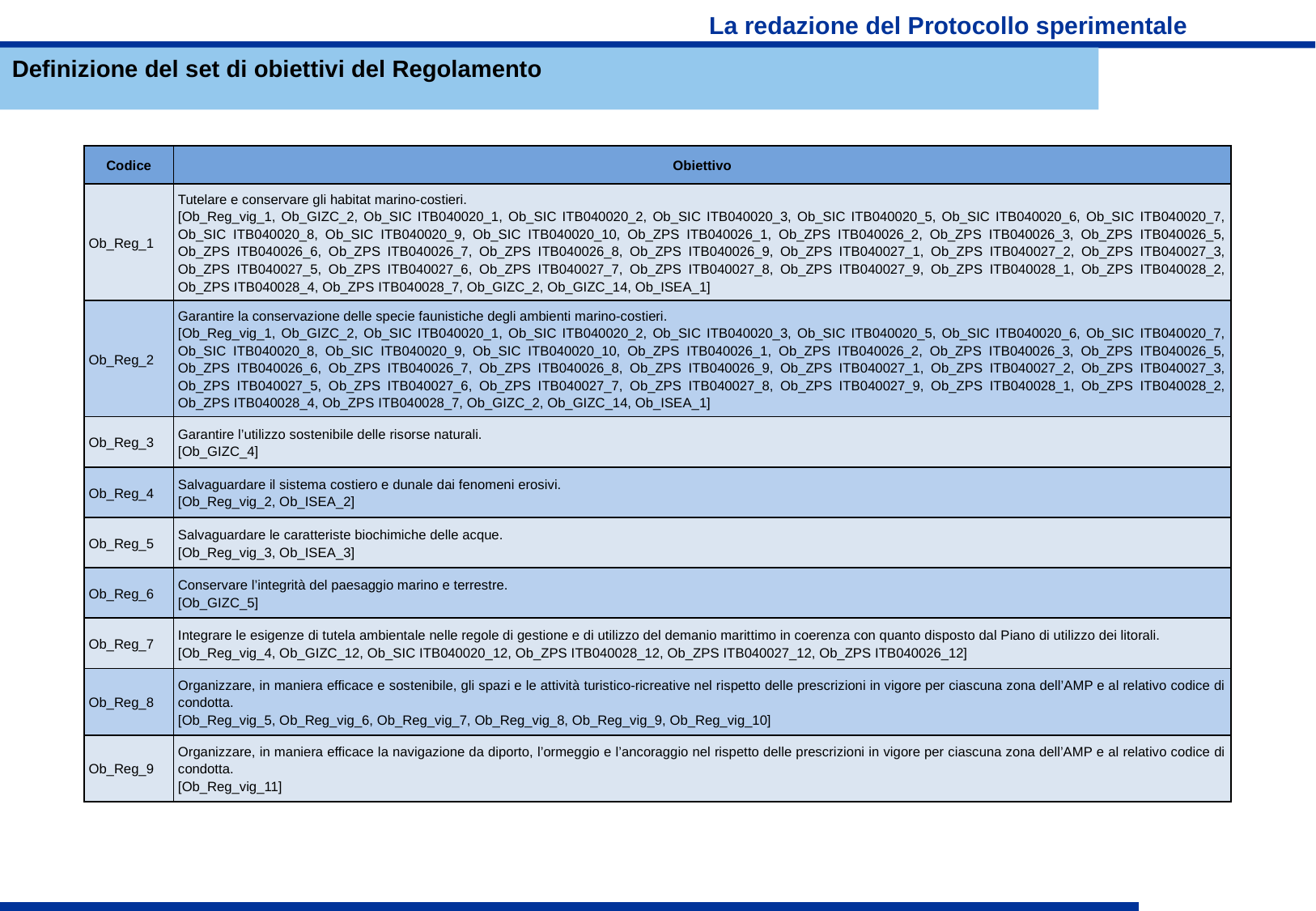

# La redazione del Protocollo sperimentale
Definizione del set di obiettivi del Regolamento
| Codice | Obiettivo |
| --- | --- |
| Ob\_Reg\_1 | Tutelare e conservare gli habitat marino-costieri. [Ob\_Reg\_vig\_1, Ob\_GIZC\_2, Ob\_SIC ITB040020\_1, Ob\_SIC ITB040020\_2, Ob\_SIC ITB040020\_3, Ob\_SIC ITB040020\_5, Ob\_SIC ITB040020\_6, Ob\_SIC ITB040020\_7, Ob\_SIC ITB040020\_8, Ob\_SIC ITB040020\_9, Ob\_SIC ITB040020\_10, Ob\_ZPS ITB040026\_1, Ob\_ZPS ITB040026\_2, Ob\_ZPS ITB040026\_3, Ob\_ZPS ITB040026\_5, Ob\_ZPS ITB040026\_6, Ob\_ZPS ITB040026\_7, Ob\_ZPS ITB040026\_8, Ob\_ZPS ITB040026\_9, Ob\_ZPS ITB040027\_1, Ob\_ZPS ITB040027\_2, Ob\_ZPS ITB040027\_3, Ob\_ZPS ITB040027\_5, Ob\_ZPS ITB040027\_6, Ob\_ZPS ITB040027\_7, Ob\_ZPS ITB040027\_8, Ob\_ZPS ITB040027\_9, Ob\_ZPS ITB040028\_1, Ob\_ZPS ITB040028\_2, Ob\_ZPS ITB040028\_4, Ob\_ZPS ITB040028\_7, Ob\_GIZC\_2, Ob\_GIZC\_14, Ob\_ISEA\_1] |
| Ob\_Reg\_2 | Garantire la conservazione delle specie faunistiche degli ambienti marino-costieri. [Ob\_Reg\_vig\_1, Ob\_GIZC\_2, Ob\_SIC ITB040020\_1, Ob\_SIC ITB040020\_2, Ob\_SIC ITB040020\_3, Ob\_SIC ITB040020\_5, Ob\_SIC ITB040020\_6, Ob\_SIC ITB040020\_7, Ob\_SIC ITB040020\_8, Ob\_SIC ITB040020\_9, Ob\_SIC ITB040020\_10, Ob\_ZPS ITB040026\_1, Ob\_ZPS ITB040026\_2, Ob\_ZPS ITB040026\_3, Ob\_ZPS ITB040026\_5, Ob\_ZPS ITB040026\_6, Ob\_ZPS ITB040026\_7, Ob\_ZPS ITB040026\_8, Ob\_ZPS ITB040026\_9, Ob\_ZPS ITB040027\_1, Ob\_ZPS ITB040027\_2, Ob\_ZPS ITB040027\_3, Ob\_ZPS ITB040027\_5, Ob\_ZPS ITB040027\_6, Ob\_ZPS ITB040027\_7, Ob\_ZPS ITB040027\_8, Ob\_ZPS ITB040027\_9, Ob\_ZPS ITB040028\_1, Ob\_ZPS ITB040028\_2, Ob\_ZPS ITB040028\_4, Ob\_ZPS ITB040028\_7, Ob\_GIZC\_2, Ob\_GIZC\_14, Ob\_ISEA\_1] |
| Ob\_Reg\_3 | Garantire l’utilizzo sostenibile delle risorse naturali. [Ob\_GIZC\_4] |
| Ob\_Reg\_4 | Salvaguardare il sistema costiero e dunale dai fenomeni erosivi. [Ob\_Reg\_vig\_2, Ob\_ISEA\_2] |
| Ob\_Reg\_5 | Salvaguardare le caratteriste biochimiche delle acque. [Ob\_Reg\_vig\_3, Ob\_ISEA\_3] |
| Ob\_Reg\_6 | Conservare l’integrità del paesaggio marino e terrestre. [Ob\_GIZC\_5] |
| Ob\_Reg\_7 | Integrare le esigenze di tutela ambientale nelle regole di gestione e di utilizzo del demanio marittimo in coerenza con quanto disposto dal Piano di utilizzo dei litorali. [Ob\_Reg\_vig\_4, Ob\_GIZC\_12, Ob\_SIC ITB040020\_12, Ob\_ZPS ITB040028\_12, Ob\_ZPS ITB040027\_12, Ob\_ZPS ITB040026\_12] |
| Ob\_Reg\_8 | Organizzare, in maniera efficace e sostenibile, gli spazi e le attività turistico-ricreative nel rispetto delle prescrizioni in vigore per ciascuna zona dell’AMP e al relativo codice di condotta. [Ob\_Reg\_vig\_5, Ob\_Reg\_vig\_6, Ob\_Reg\_vig\_7, Ob\_Reg\_vig\_8, Ob\_Reg\_vig\_9, Ob\_Reg\_vig\_10] |
| Ob\_Reg\_9 | Organizzare, in maniera efficace la navigazione da diporto, l’ormeggio e l’ancoraggio nel rispetto delle prescrizioni in vigore per ciascuna zona dell’AMP e al relativo codice di condotta. [Ob\_Reg\_vig\_11] |